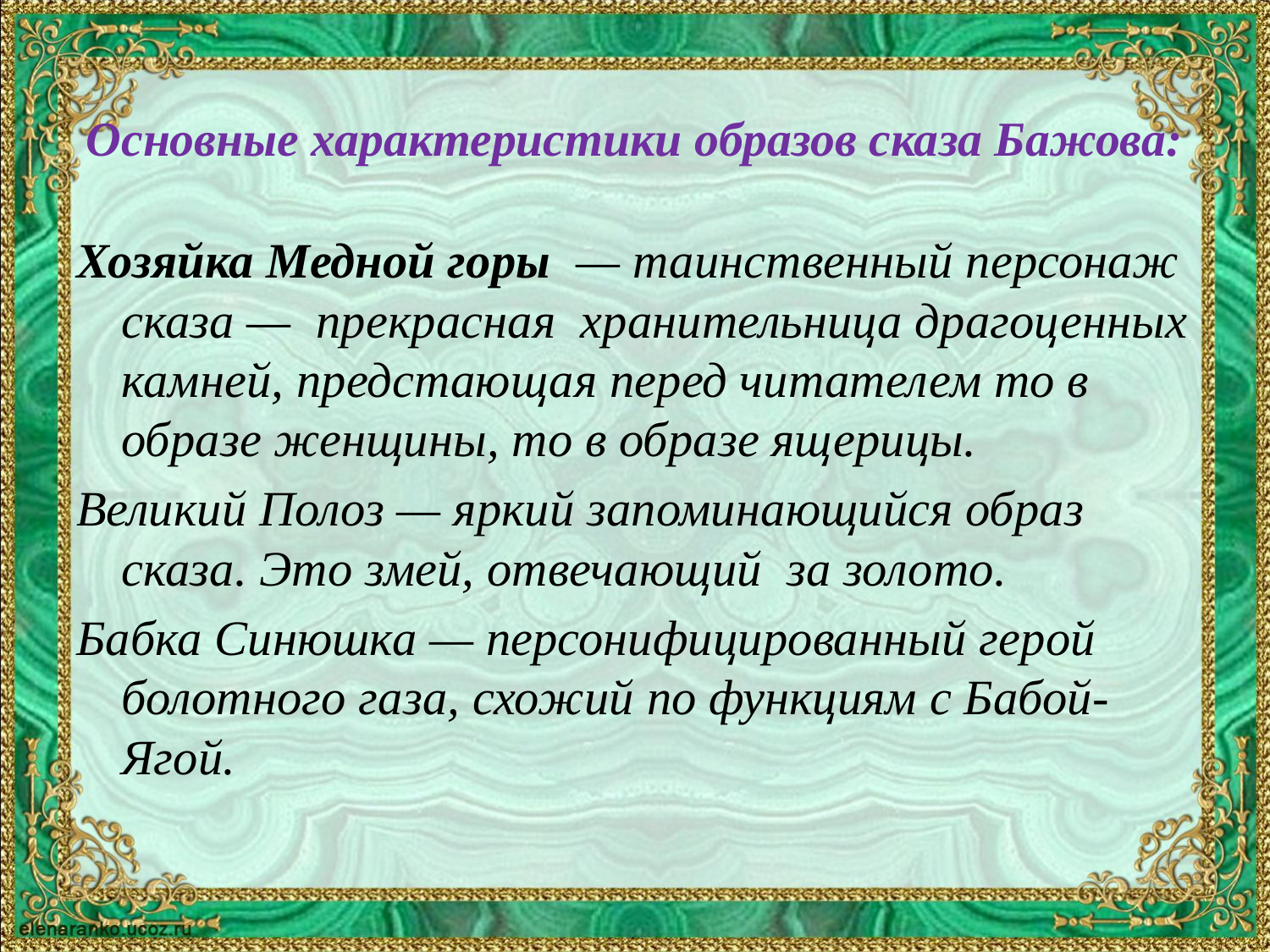

# Основные характеристики образов сказа Бажова:
Хозяйка Медной горы  — таинственный персонаж сказа —  прекрасная  хранительница драгоценных камней, предстающая перед читателем то в образе женщины, то в образе ящерицы.
Великий Полоз — яркий запоминающийся образ сказа. Это змей, отвечающий  за золото.
Бабка Синюшка — персонифицированный герой болотного газа, схожий по функциям с Бабой-Ягой.